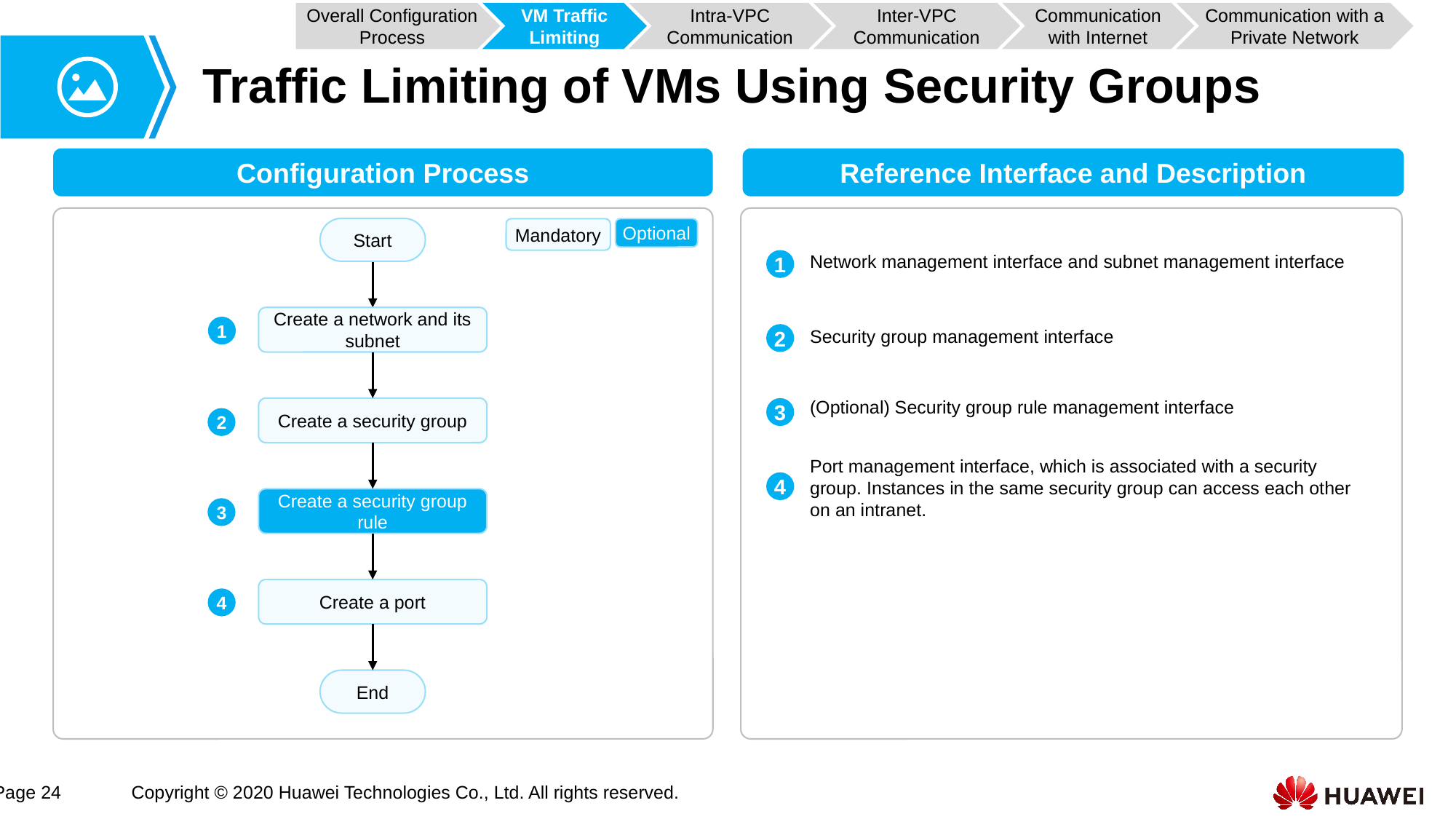

Overall Configuration Process
VM Traffic Limiting
Intra-VPC Communication
Inter-VPC Communication
Communication with Internet
Communication with a Private Network
# Traffic Limiting of VMs Using Security Groups
Configuration Process
Reference Interface and Description

Start
Mandatory
Optional
Network management interface and subnet management interface
1
Create a network and its subnet
1
Security group management interface
2
(Optional) Security group rule management interface
Create a security group
3
2
Port management interface, which is associated with a security group. Instances in the same security group can access each other on an intranet.
4
Create a security group rule
3
Create a port
4
End